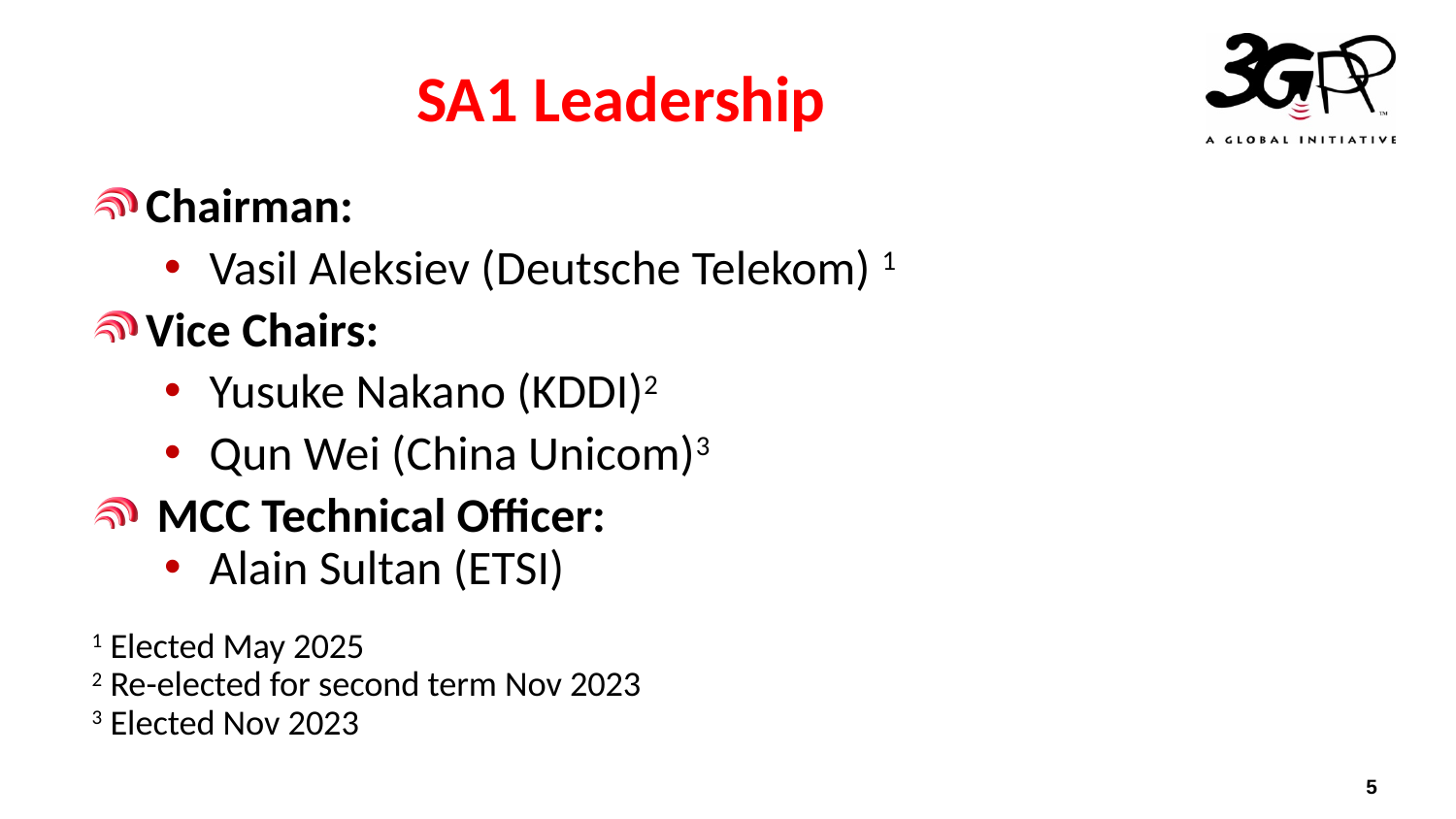

# SA1 Leadership
Chairman:
Vasil Aleksiev (Deutsche Telekom) 1
Vice Chairs:
Yusuke Nakano (KDDI)2
Qun Wei (China Unicom)3
 MCC Technical Officer:
Alain Sultan (ETSI)

1 Elected May 2025
2 Re-elected for second term Nov 2023
3 Elected Nov 2023